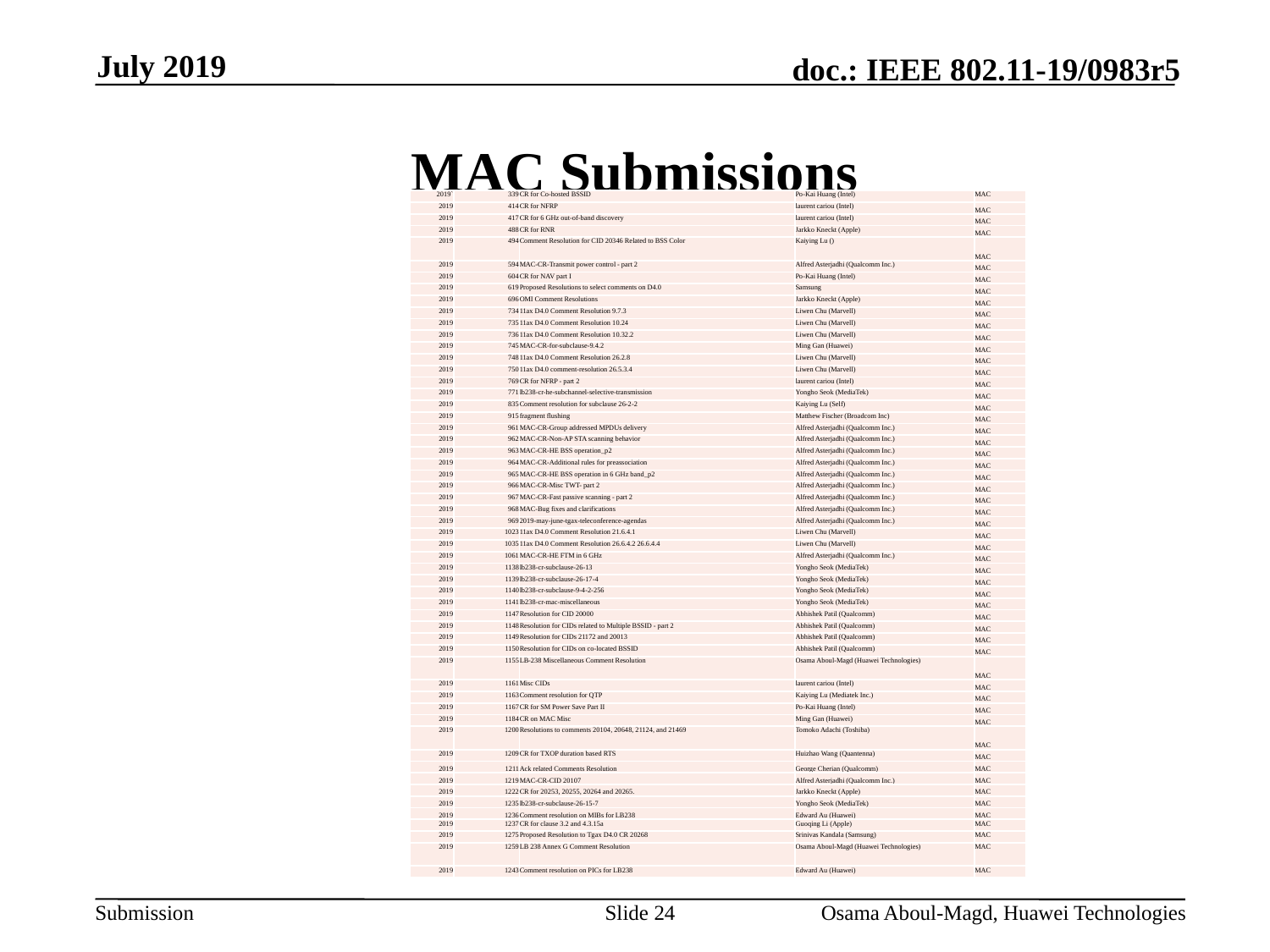

July 2019
# MAC Submissions
| 2019` | 339 | CR for Co-hosted BSSID | Po-Kai Huang (Intel) | MAC |
| --- | --- | --- | --- | --- |
| 2019 | 414 | CR for NFRP | laurent cariou (Intel) | MAC |
| 2019 | 417 | CR for 6 GHz out-of-band discovery | laurent cariou (Intel) | MAC |
| 2019 | 488 | CR for RNR | Jarkko Kneckt (Apple) | MAC |
| 2019 | 494 | Comment Resolution for CID 20346 Related to BSS Color | Kaiying Lu () | MAC |
| 2019 | 594 | MAC-CR-Transmit power control - part 2 | Alfred Asterjadhi (Qualcomm Inc.) | MAC |
| 2019 | 604 | CR for NAV part I | Po-Kai Huang (Intel) | MAC |
| 2019 | 619 | Proposed Resolutions to select comments on D4.0 | Samsung | MAC |
| 2019 | 696 | OMI Comment Resolutions | Jarkko Kneckt (Apple) | MAC |
| 2019 | 734 | 11ax D4.0 Comment Resolution 9.7.3 | Liwen Chu (Marvell) | MAC |
| 2019 | 735 | 11ax D4.0 Comment Resolution 10.24 | Liwen Chu (Marvell) | MAC |
| 2019 | 736 | 11ax D4.0 Comment Resolution 10.32.2 | Liwen Chu (Marvell) | MAC |
| 2019 | 745 | MAC-CR-for-subclause-9.4.2 | Ming Gan (Huawei) | MAC |
| 2019 | 748 | 11ax D4.0 Comment Resolution 26.2.8 | Liwen Chu (Marvell) | MAC |
| 2019 | 750 | 11ax D4.0 comment-resolution 26.5.3.4 | Liwen Chu (Marvell) | MAC |
| 2019 | 769 | CR for NFRP - part 2 | laurent cariou (Intel) | MAC |
| 2019 | 771 | lb238-cr-he-subchannel-selective-transmission | Yongho Seok (MediaTek) | MAC |
| 2019 | 835 | Comment resolution for subclause 26-2-2 | Kaiying Lu (Self) | MAC |
| 2019 | 915 | fragment flushing | Matthew Fischer (Broadcom Inc) | MAC |
| 2019 | 961 | MAC-CR-Group addressed MPDUs delivery | Alfred Asterjadhi (Qualcomm Inc.) | MAC |
| 2019 | 962 | MAC-CR-Non-AP STA scanning behavior | Alfred Asterjadhi (Qualcomm Inc.) | MAC |
| 2019 | 963 | MAC-CR-HE BSS operation\_p2 | Alfred Asterjadhi (Qualcomm Inc.) | MAC |
| 2019 | 964 | MAC-CR-Additional rules for preassociation | Alfred Asterjadhi (Qualcomm Inc.) | MAC |
| 2019 | 965 | MAC-CR-HE BSS operation in 6 GHz band\_p2 | Alfred Asterjadhi (Qualcomm Inc.) | MAC |
| 2019 | 966 | MAC-CR-Misc TWT- part 2 | Alfred Asterjadhi (Qualcomm Inc.) | MAC |
| 2019 | 967 | MAC-CR-Fast passive scanning - part 2 | Alfred Asterjadhi (Qualcomm Inc.) | MAC |
| 2019 | 968 | MAC-Bug fixes and clarifications | Alfred Asterjadhi (Qualcomm Inc.) | MAC |
| 2019 | 969 | 2019-may-june-tgax-teleconference-agendas | Alfred Asterjadhi (Qualcomm Inc.) | MAC |
| 2019 | 1023 | 11ax D4.0 Comment Resolution 21.6.4.1 | Liwen Chu (Marvell) | MAC |
| 2019 | 1035 | 11ax D4.0 Comment Resolution 26.6.4.2 26.6.4.4 | Liwen Chu (Marvell) | MAC |
| 2019 | 1061 | MAC-CR-HE FTM in 6 GHz | Alfred Asterjadhi (Qualcomm Inc.) | MAC |
| 2019 | 1138 | lb238-cr-subclause-26-13 | Yongho Seok (MediaTek) | MAC |
| 2019 | 1139 | lb238-cr-subclause-26-17-4 | Yongho Seok (MediaTek) | MAC |
| 2019 | 1140 | lb238-cr-subclause-9-4-2-256 | Yongho Seok (MediaTek) | MAC |
| 2019 | 1141 | lb238-cr-mac-miscellaneous | Yongho Seok (MediaTek) | MAC |
| 2019 | 1147 | Resolution for CID 20000 | Abhishek Patil (Qualcomm) | MAC |
| 2019 | 1148 | Resolution for CIDs related to Multiple BSSID - part 2 | Abhishek Patil (Qualcomm) | MAC |
| 2019 | 1149 | Resolution for CIDs 21172 and 20013 | Abhishek Patil (Qualcomm) | MAC |
| 2019 | 1150 | Resolution for CIDs on co-located BSSID | Abhishek Patil (Qualcomm) | MAC |
| 2019 | 1155 | LB-238 Miscellaneous Comment Resolution | Osama Aboul-Magd (Huawei Technologies) | MAC |
| 2019 | 1161 | Misc CIDs | laurent cariou (Intel) | MAC |
| 2019 | 1163 | Comment resolution for QTP | Kaiying Lu (Mediatek Inc.) | MAC |
| 2019 | 1167 | CR for SM Power Save Part II | Po-Kai Huang (Intel) | MAC |
| 2019 | 1184 | CR on MAC Misc | Ming Gan (Huawei) | MAC |
| 2019 | 1200 | Resolutions to comments 20104, 20648, 21124, and 21469 | Tomoko Adachi (Toshiba) | MAC |
| 2019 | 1209 | CR for TXOP duration based RTS | Huizhao Wang (Quantenna) | MAC |
| 2019 | 1211 | Ack related Comments Resolution | George Cherian (Qualcomm) | MAC |
| 2019 | 1219 | MAC-CR-CID 20107 | Alfred Asterjadhi (Qualcomm Inc.) | MAC |
| 2019 | 1222 | CR for 20253, 20255, 20264 and 20265. | Jarkko Kneckt (Apple) | MAC |
| 2019 | 1235 | lb238-cr-subclause-26-15-7 | Yongho Seok (MediaTek) | MAC |
| 2019 | 1236 | Comment resolution on MIBs for LB238 | Edward Au (Huawei) | MAC |
| 2019 | 1237 | CR for clause 3.2 and 4.3.15a | Guoqing Li (Apple) | MAC |
| 2019 | 1275 | Proposed Resolution to Tgax D4.0 CR 20268 | Srinivas Kandala (Samsung) | MAC |
| 2019 | 1259 | LB 238 Annex G Comment Resolution | Osama Aboul-Magd (Huawei Technologies) | MAC |
| 2019 | 1243 | Comment resolution on PICs for LB238 | Edward Au (Huawei) | MAC |
Slide 24
Osama Aboul-Magd, Huawei Technologies